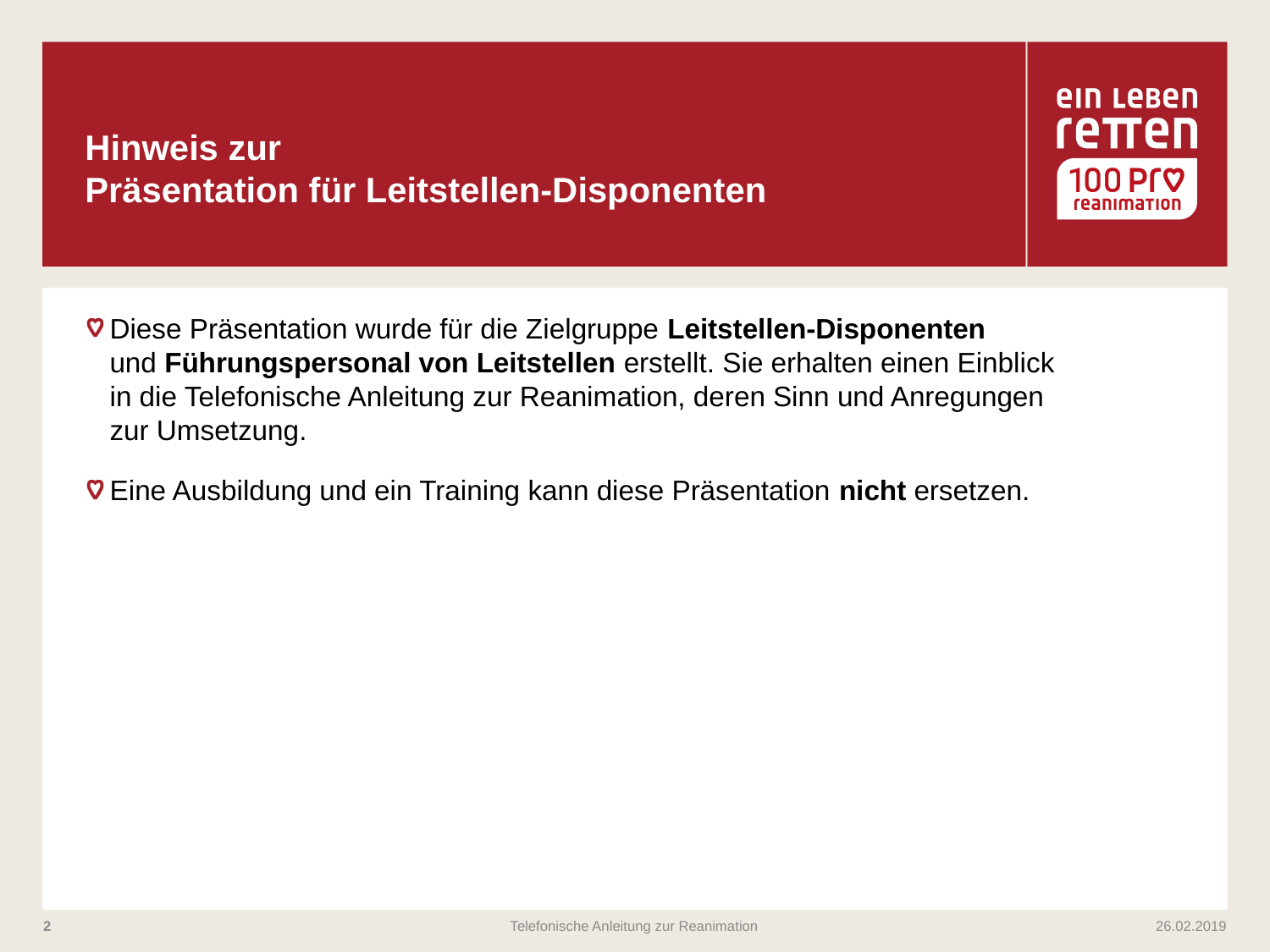

# Hinweis zur Präsentation für Leitstellen-Disponenten
Diese Präsentation wurde für die Zielgruppe Leitstellen-Disponenten
und Führungspersonal von Leitstellen erstellt. Sie erhalten einen Einblick
in die Telefonische Anleitung zur Reanimation, deren Sinn und Anregungen
zur Umsetzung.
Eine Ausbildung und ein Training kann diese Präsentation nicht ersetzen.
2
Telefonische Anleitung zur Reanimation
26.02.2019